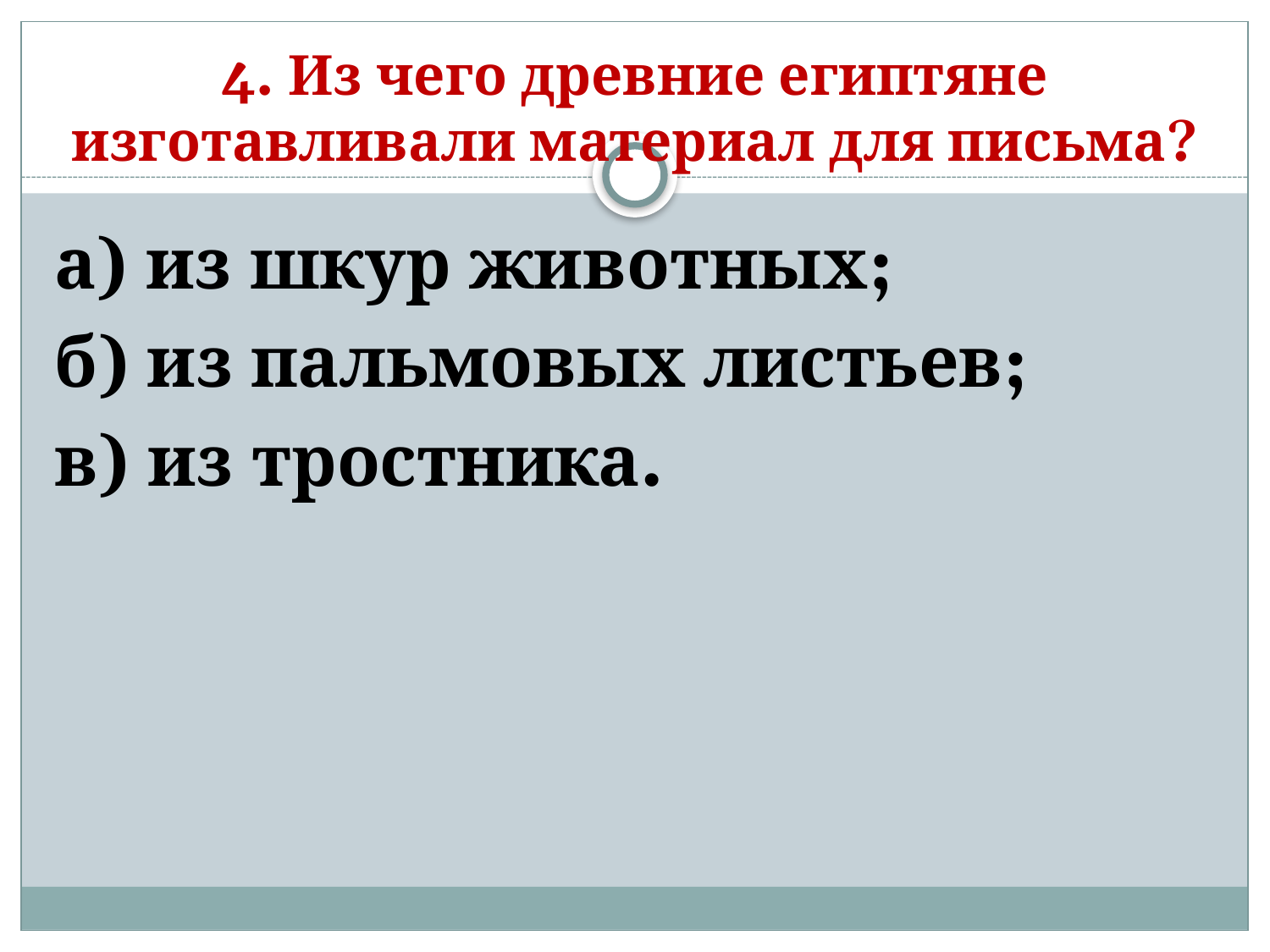

# 4. Из чего древние египтяне изготавливали материал для письма?
а) из шкур животных;
б) из пальмовых листьев;
в) из тростника.